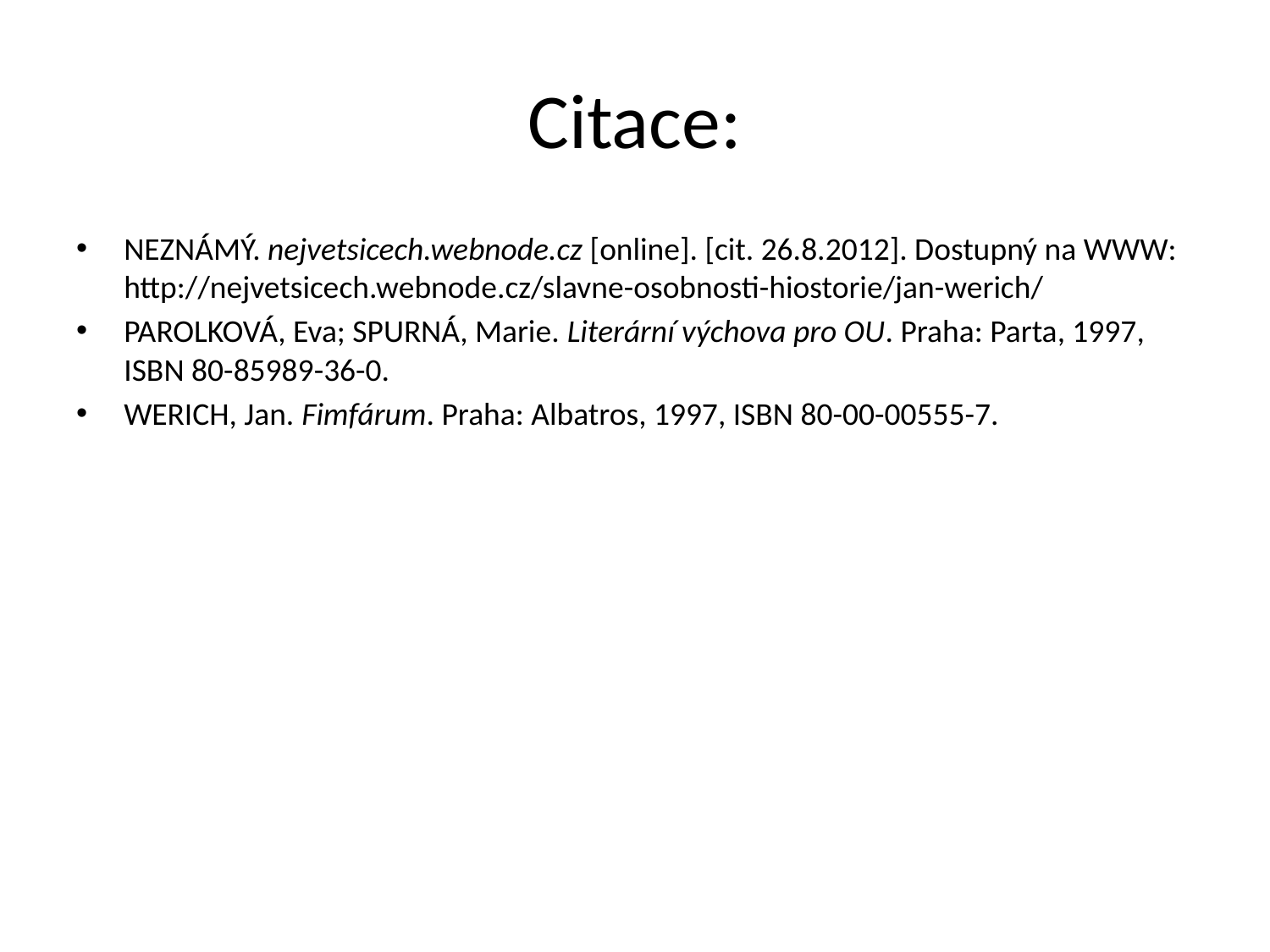

# Citace:
NEZNÁMÝ. nejvetsicech.webnode.cz [online]. [cit. 26.8.2012]. Dostupný na WWW: http://nejvetsicech.webnode.cz/slavne-osobnosti-hiostorie/jan-werich/
PAROLKOVÁ, Eva; SPURNÁ, Marie. Literární výchova pro OU. Praha: Parta, 1997, ISBN 80-85989-36-0.
WERICH, Jan. Fimfárum. Praha: Albatros, 1997, ISBN 80-00-00555-7.